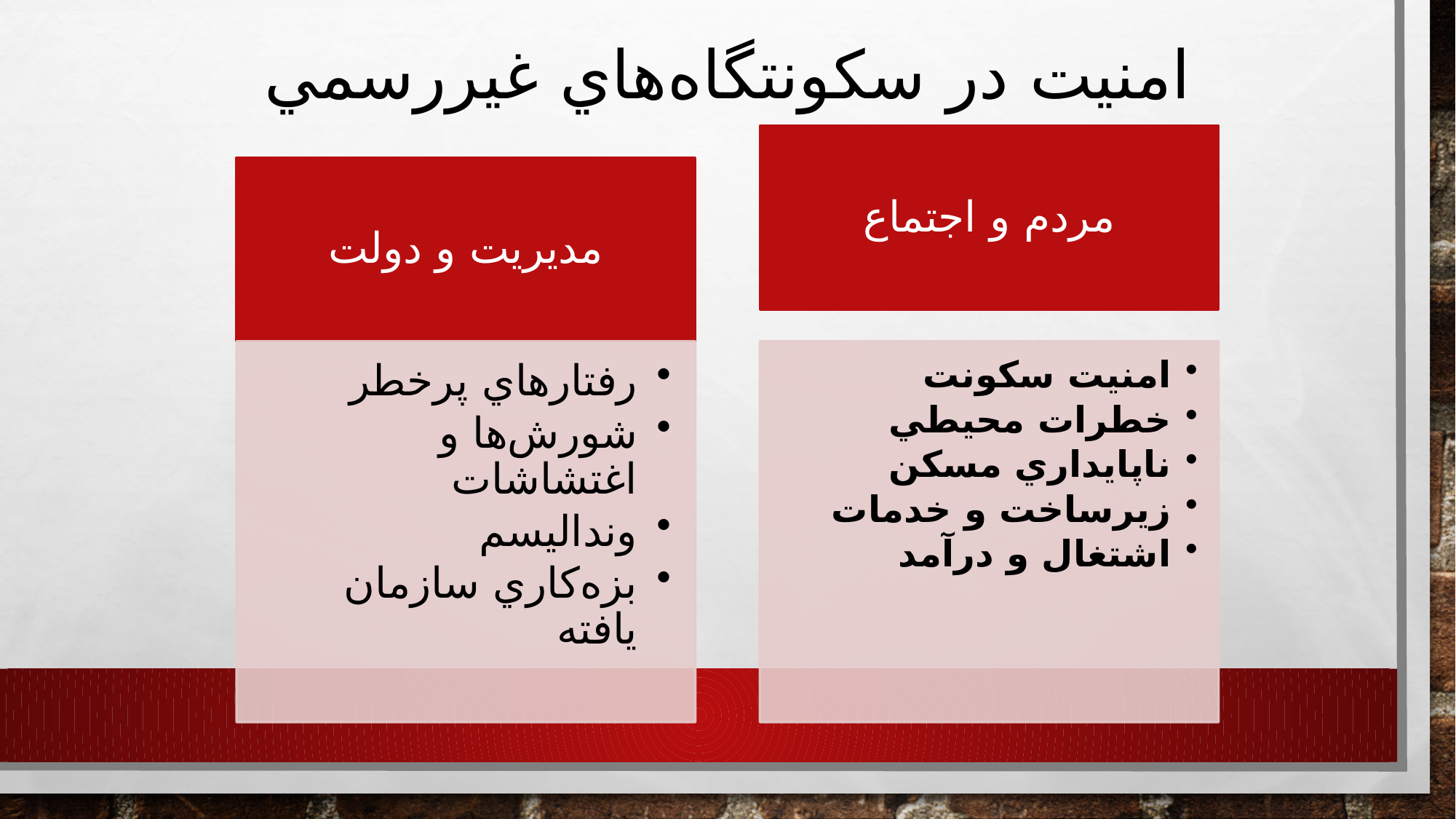

# امنيت در سكونتگاه‌هاي غيررسمي
مديريت و دولت
رفتارهاي پرخطر
شورش‌ها و اغتشاشات
ونداليسم
بزه‌كاري سازمان يافته
مردم و اجتماع
امنيت سكونت
خطرات محيطي
ناپايداري مسكن
زيرساخت و خدمات
اشتغال و درآمد